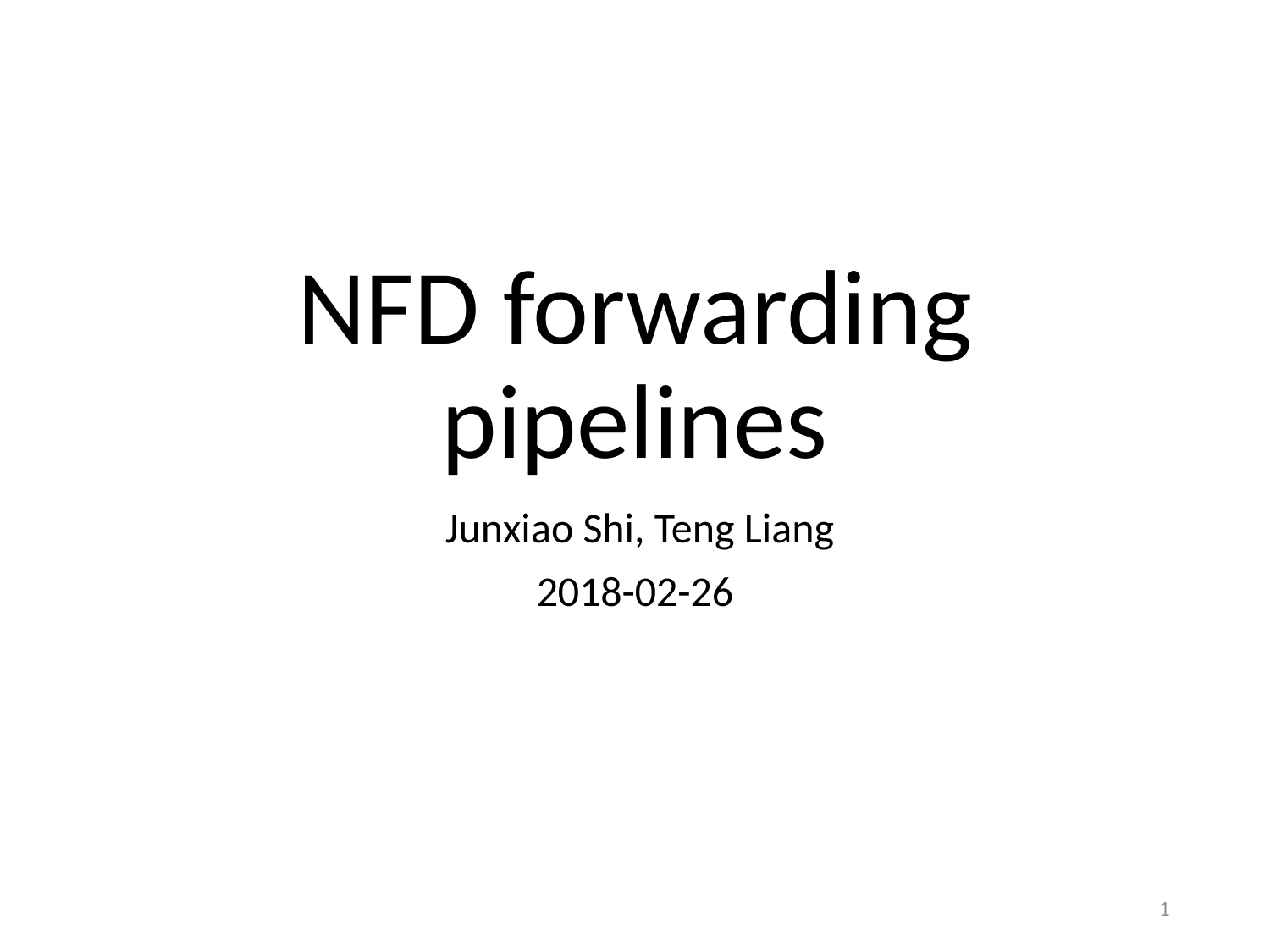

# NFD forwarding pipelines
 Junxiao Shi, Teng Liang
2018-02-26
1